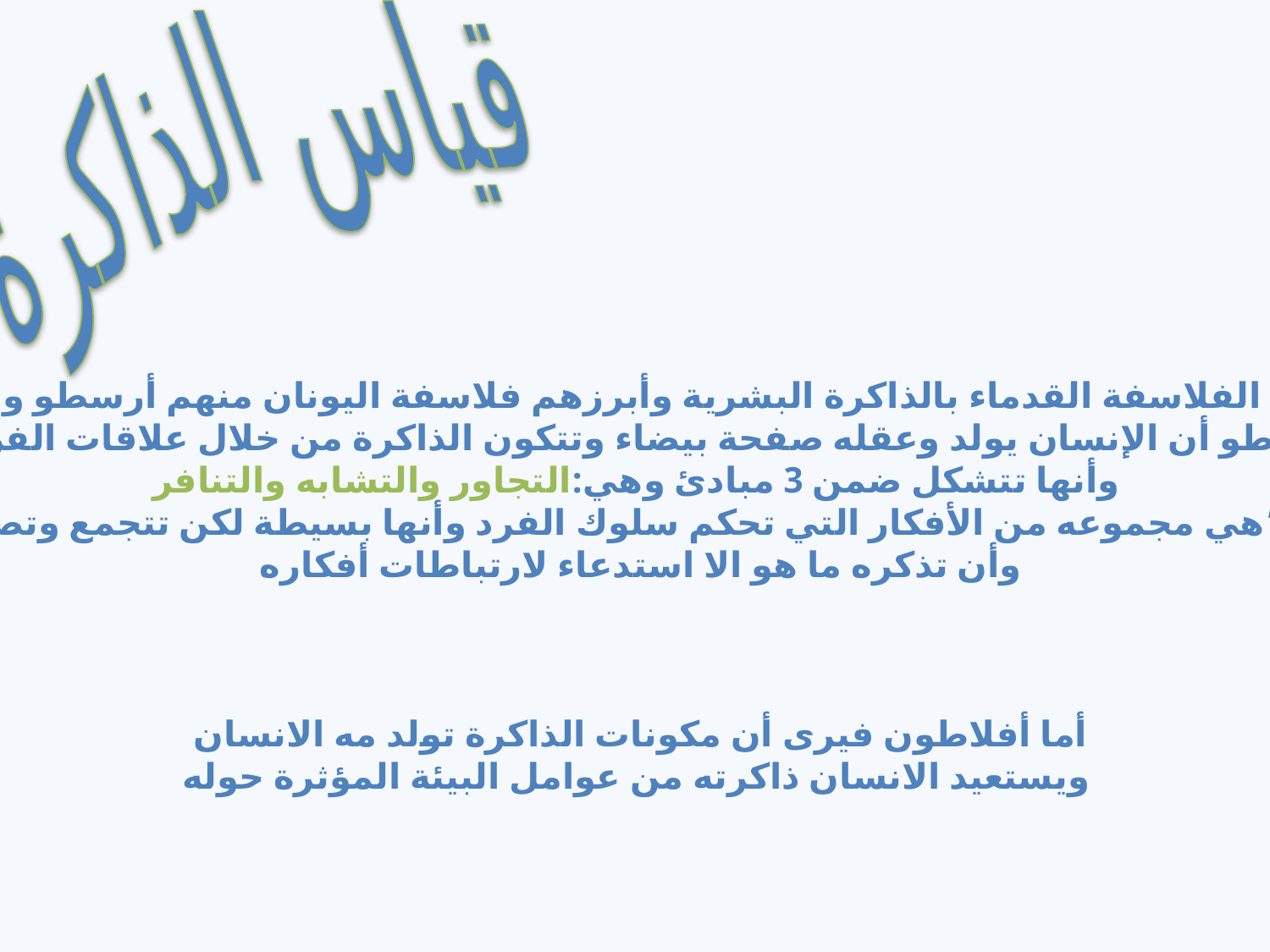

قياس الذاكرة
لقد أهتم الفلاسفة القدماء بالذاكرة البشرية وأبرزهم فلاسفة اليونان منهم أرسطو وأفلاطون
وقد رأى أرسطو أن الإنسان يولد وعقله صفحة بيضاء وتتكون الذاكرة من خلال علاقات الفرد وارتباطاته
وأنها تتشكل ضمن 3 مبادئ وهي:التجاور والتشابه والتنافر
فالذاكرة ”هي مجموعه من الأفكار التي تحكم سلوك الفرد وأنها بسيطة لكن تتجمع وتصبح معقده
وأن تذكره ما هو الا استدعاء لارتباطات أفكاره

أما أفلاطون فيرى أن مكونات الذاكرة تولد مه الانسان
ويستعيد الانسان ذاكرته من عوامل البيئة المؤثرة حوله